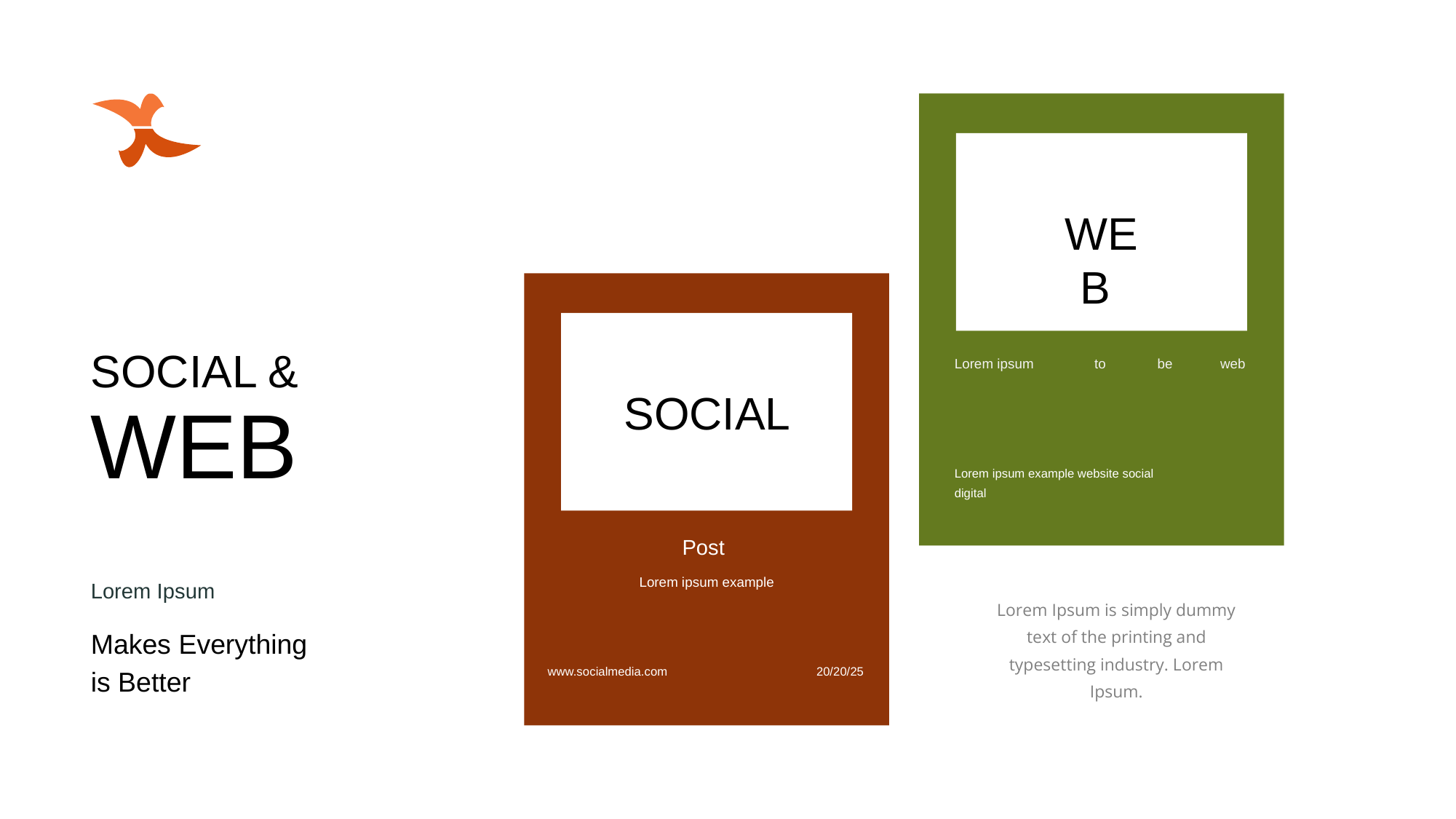

WEB

SOCIAL &

Lorem ipsum
to
be
web
SOCIAL
WEB
Lorem ipsum example website social digital
Post
Lorem ipsum example
Lorem Ipsum
Lorem Ipsum is simply dummy text of the printing and typesetting industry. Lorem Ipsum.
Makes Everything
is Better
www.socialmedia.com
20/20/25